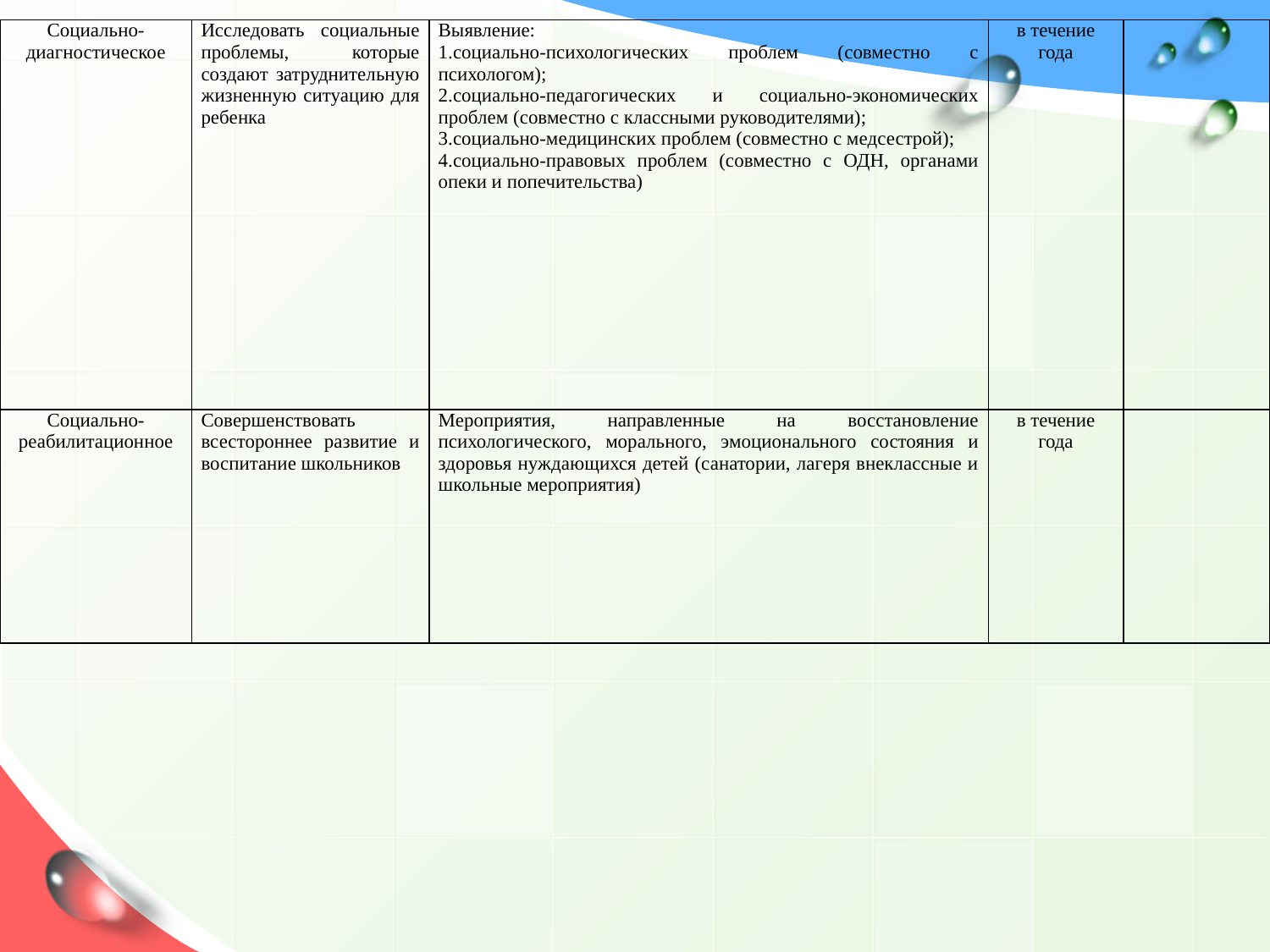

| Социально-диагностическое | Исследовать социальные проблемы, которые создают затруднительную жизненную ситуацию для ребенка | Выявление: 1.социально-психологических проблем (совместно с психологом); 2.социально-педагогических и социально-экономических проблем (совместно с классными руководителями); 3.социально-медицинских проблем (совместно с медсестрой); 4.социально-правовых проблем (совместно с ОДН, органами опеки и попечительства) | в течение года |  |
| --- | --- | --- | --- | --- |
| Социально-реабилитационное | Совершенствовать всестороннее развитие и воспитание школьников | Мероприятия, направленные на восстановление психологического, морального, эмоционального состояния и здоровья нуждающихся детей (санатории, лагеря внеклассные и школьные мероприятия) | в течение года |  |